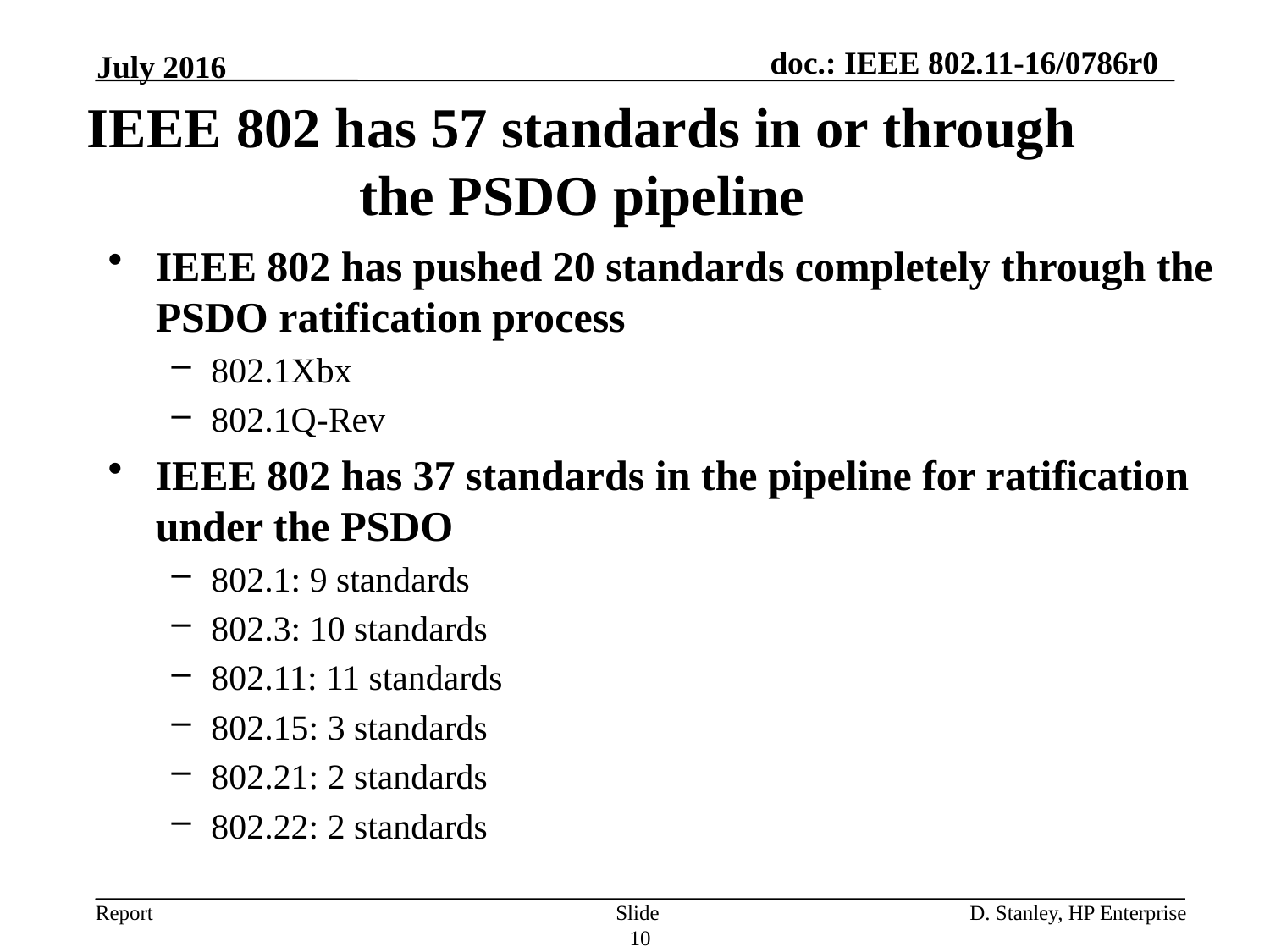

July 2016
IEEE 802 has 57 standards in or through the PSDO pipeline
IEEE 802 has pushed 20 standards completely through the PSDO ratification process
802.1Xbx
802.1Q-Rev
IEEE 802 has 37 standards in the pipeline for ratification under the PSDO
802.1: 9 standards
802.3: 10 standards
802.11: 11 standards
802.15: 3 standards
802.21: 2 standards
802.22: 2 standards
Slide 10
D. Stanley, HP Enterprise